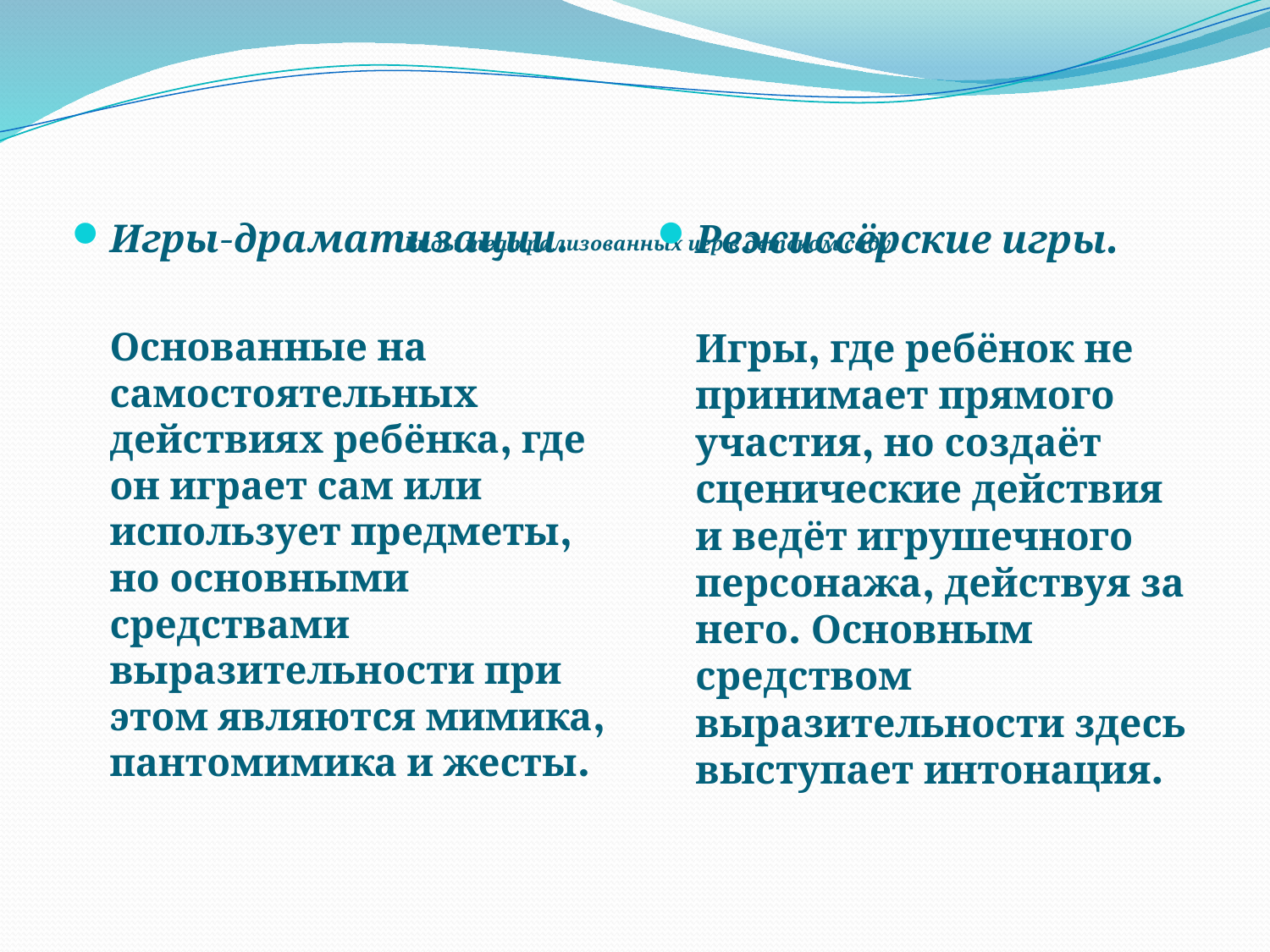

# Виды театрализованных игр в детском саду.
Игры-драматизации.

	Основанные на самостоятельных действиях ребёнка, где он играет сам или использует предметы, но основными средствами выразительности при этом являются мимика, пантомимика и жесты.
Режиссёрские игры.

	Игры, где ребёнок не принимает прямого участия, но создаёт сценические действия и ведёт игрушечного персонажа, действуя за него. Основным средством выразительности здесь выступает интонация.